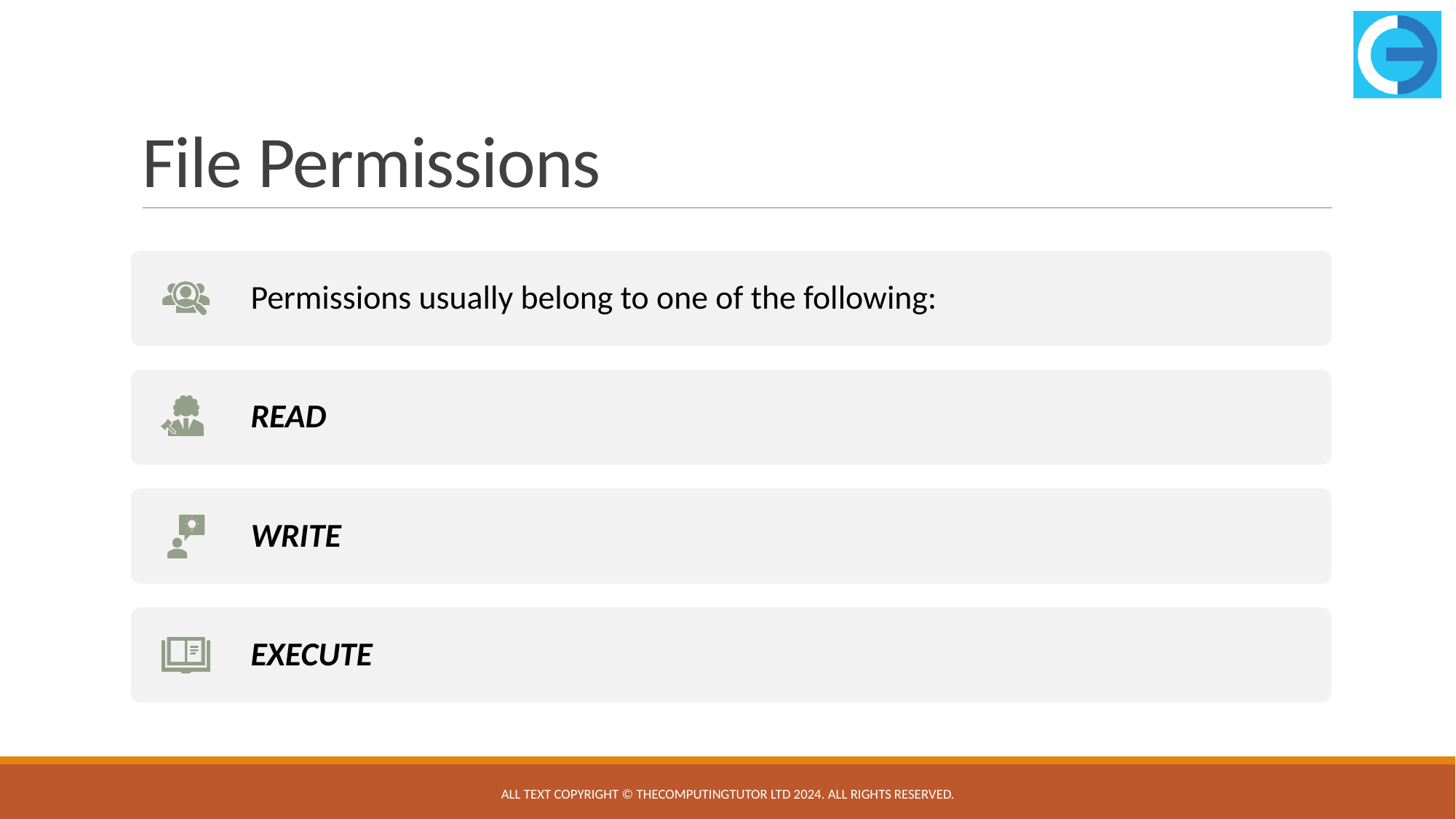

# File Permissions
Permissions usually belong to one of the following:
READ
WRITE
EXECUTE
All text copyright © TheComputingTutor Ltd 2024. All rights Reserved.